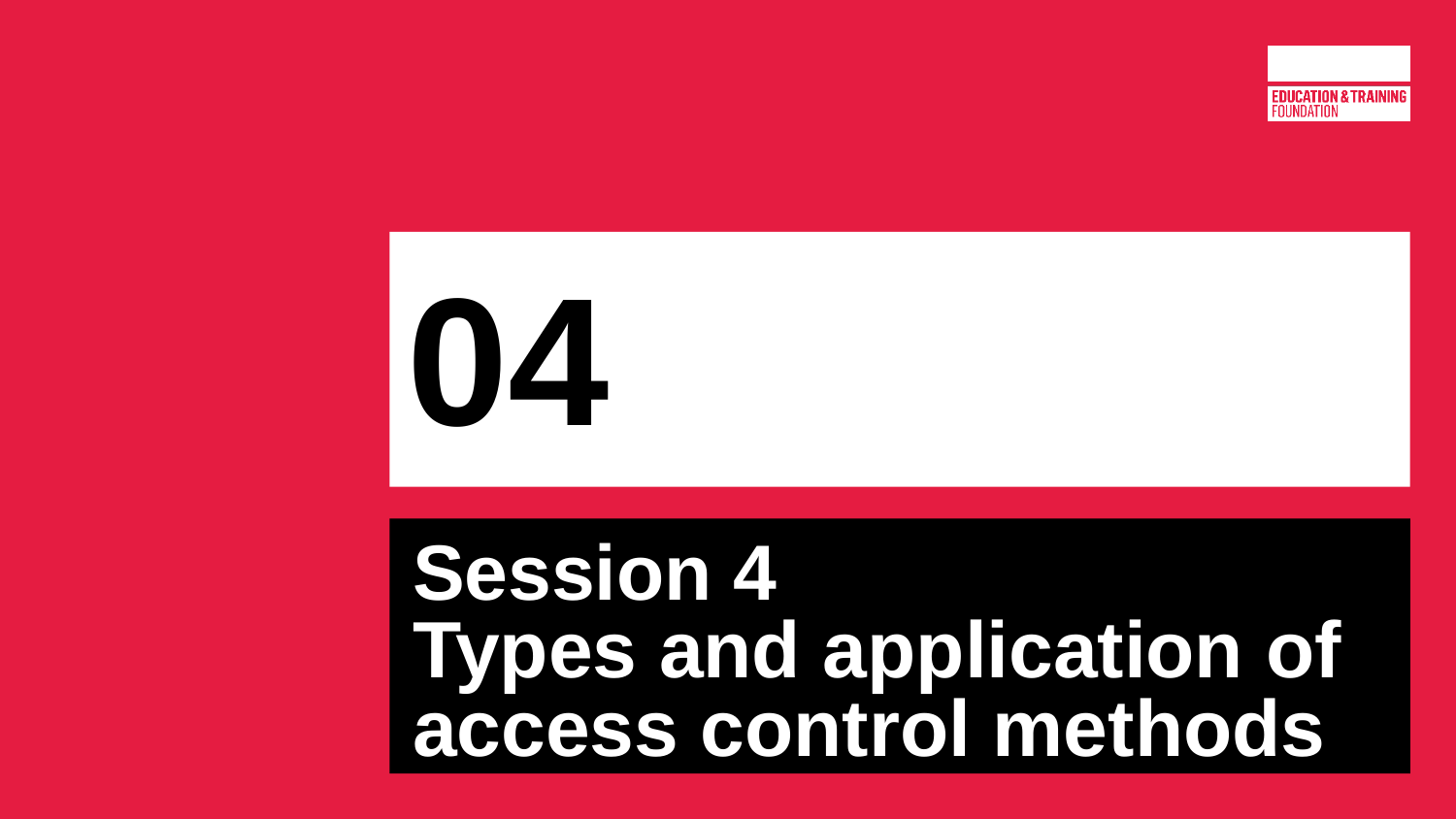

# 04
Session 4
Types and application of access control methods